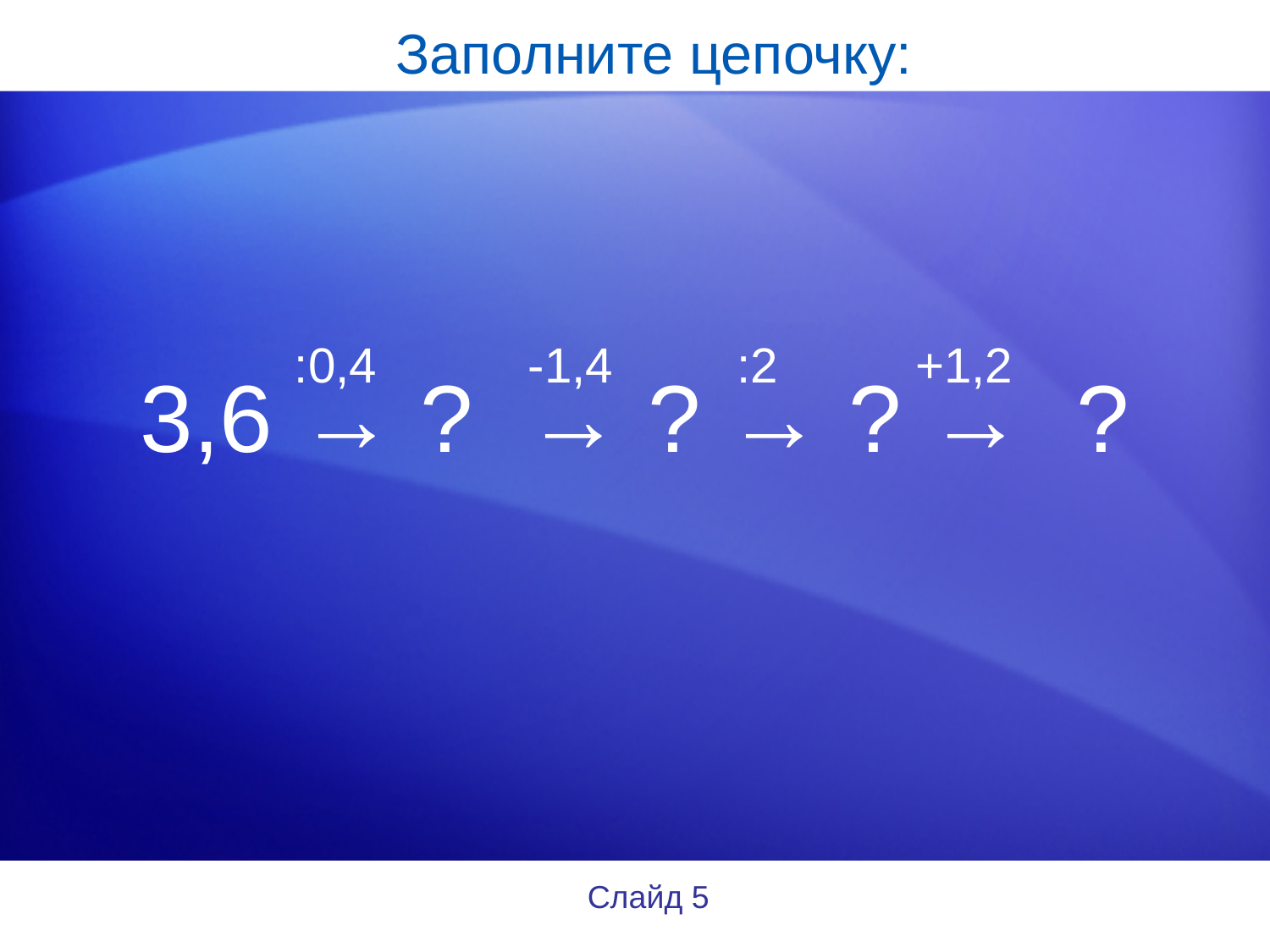

# Заполните цепочку:
 :0,4           -1,4         :2          +1,2
 3,6 → ?  → ? → ? →  ?
Слайд 5